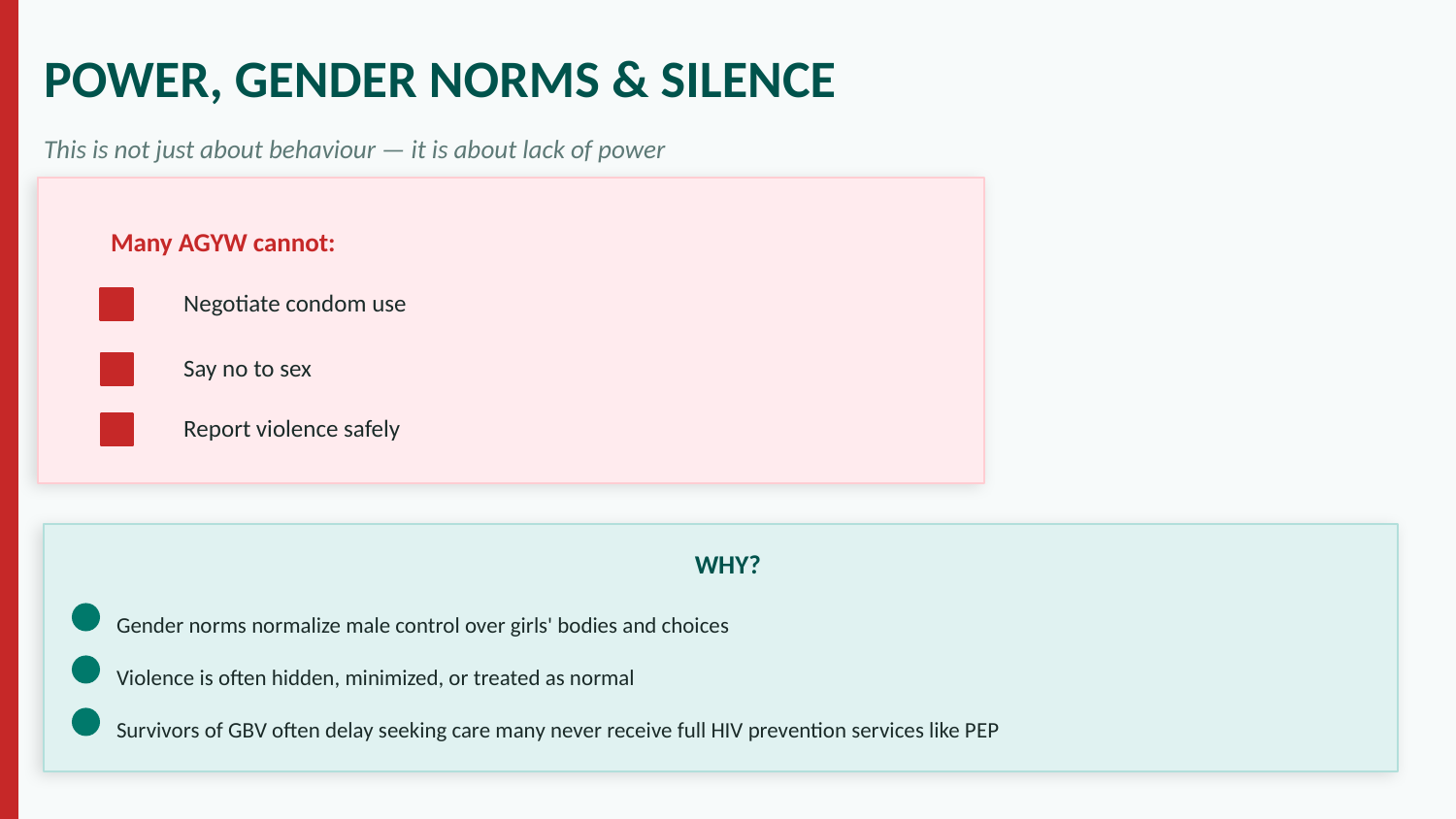

POWER, GENDER NORMS & SILENCE
This is not just about behaviour — it is about lack of power

Many AGYW cannot:
Negotiate condom use

Say no to sex

Report violence safely

WHY?
Gender norms normalize male control over girls' bodies and choices

Violence is often hidden, minimized, or treated as normal

Survivors of GBV often delay seeking care many never receive full HIV prevention services like PEP